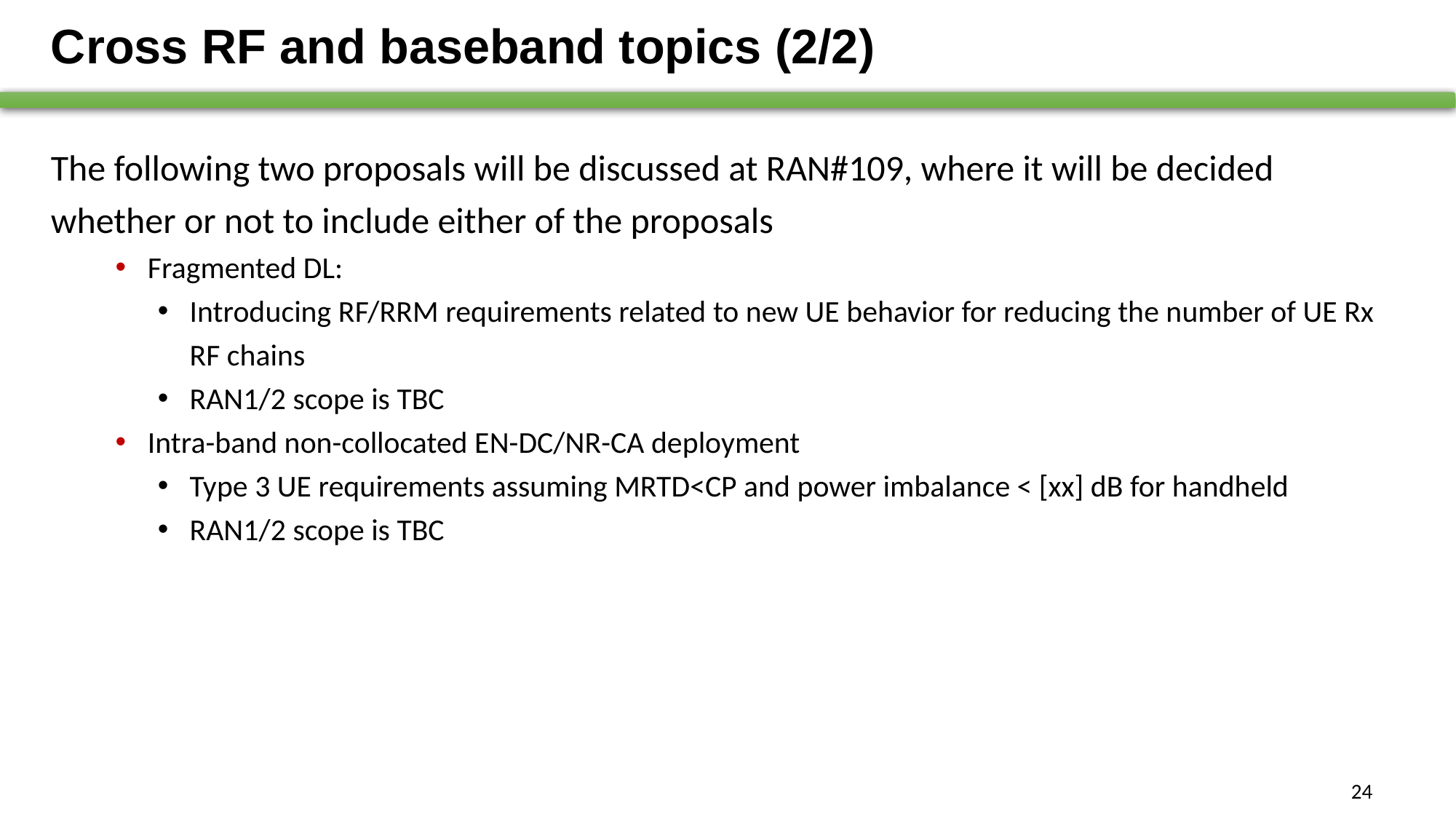

# Cross RF and baseband topics (2/2)
The following two proposals will be discussed at RAN#109, where it will be decided whether or not to include either of the proposals
Fragmented DL:
Introducing RF/RRM requirements related to new UE behavior for reducing the number of UE Rx RF chains
RAN1/2 scope is TBC
Intra-band non-collocated EN-DC/NR-CA deployment
Type 3 UE requirements assuming MRTD<CP and power imbalance < [xx] dB for handheld
RAN1/2 scope is TBC